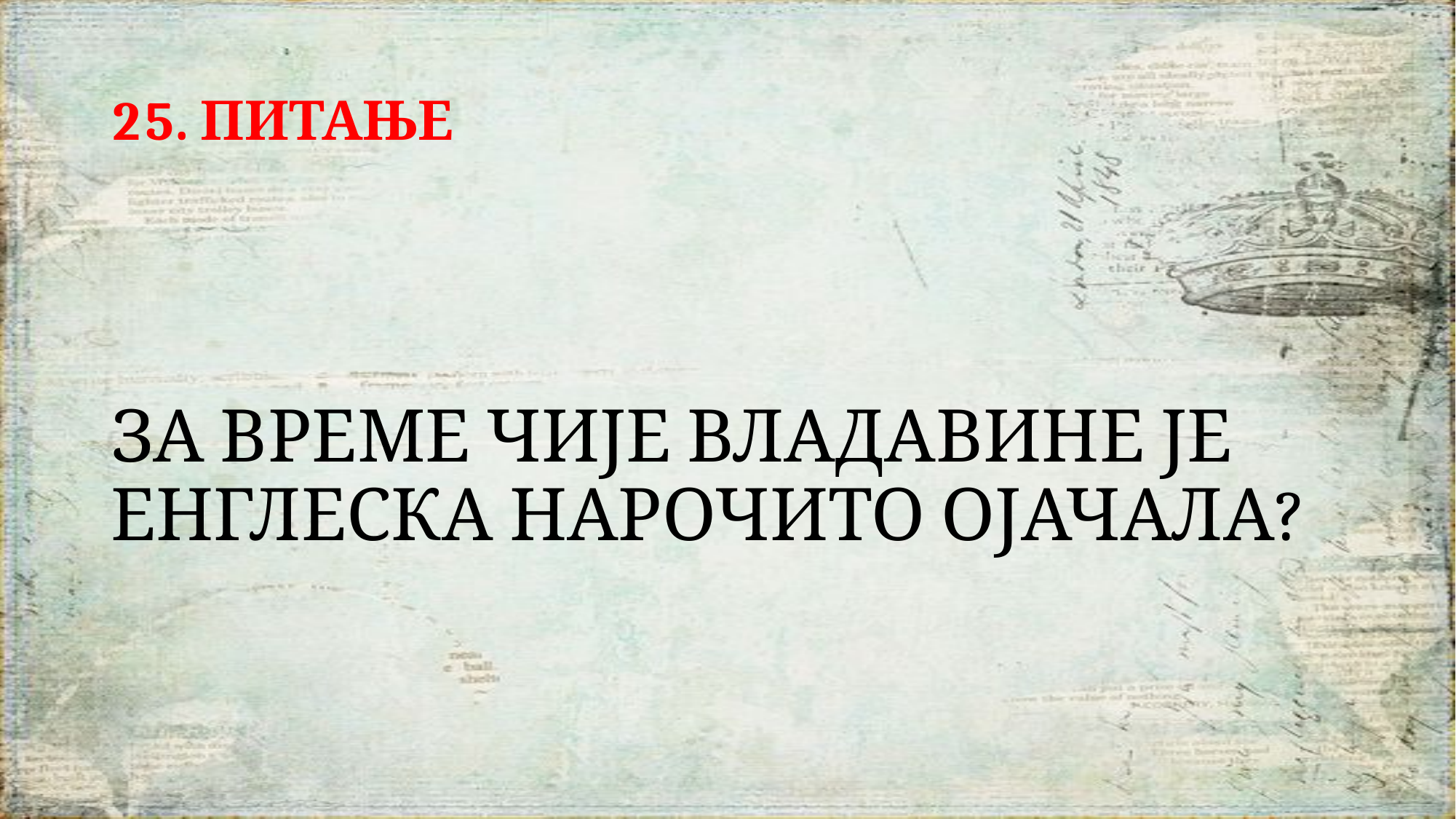

# 25. ПИТАЊЕ
ЗА ВРЕМЕ ЧИЈЕ ВЛАДАВИНЕ ЈЕ ЕНГЛЕСКА НАРОЧИТО ОЈАЧАЛА?